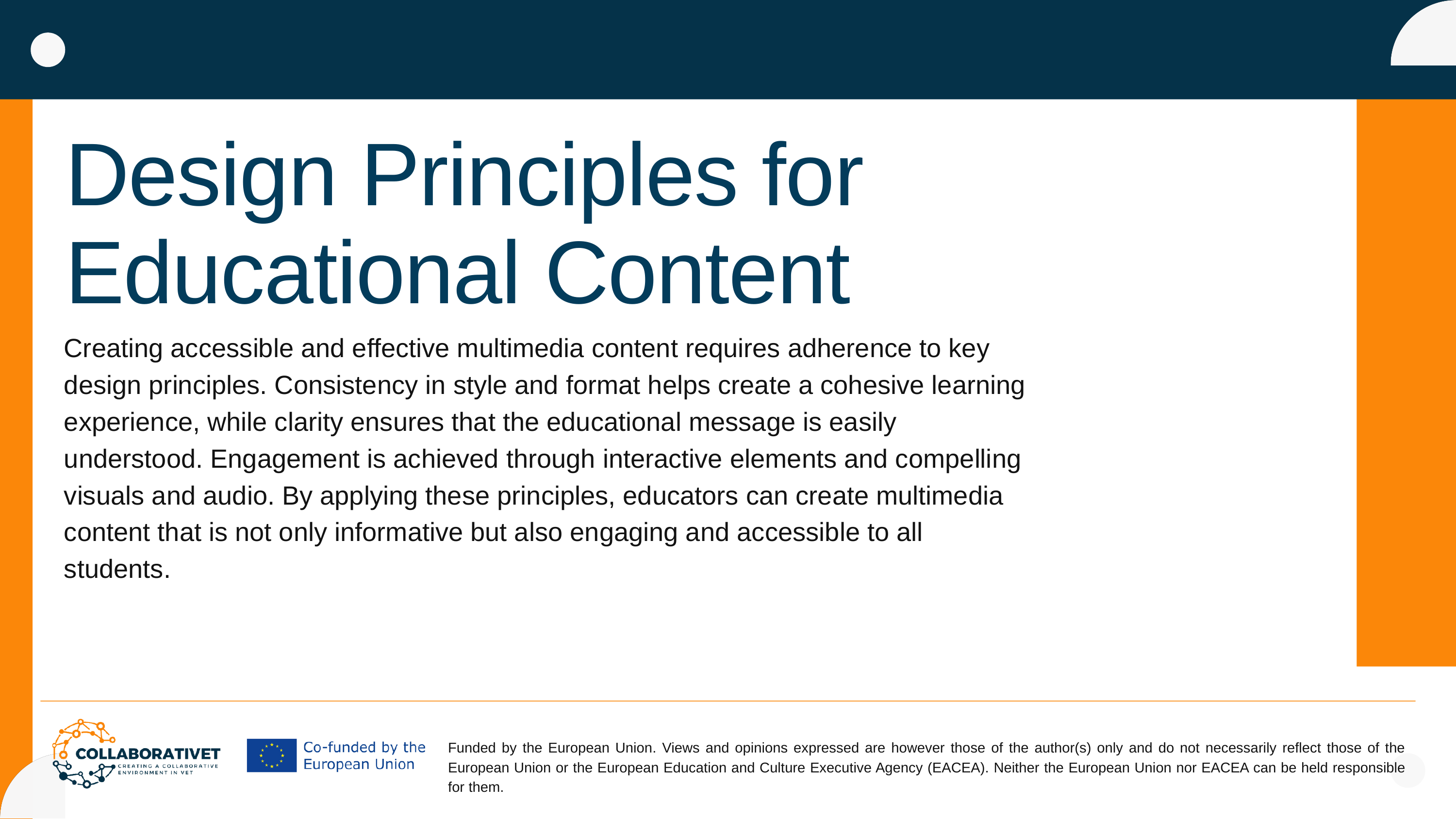

Design Principles for Educational Content
Creating accessible and effective multimedia content requires adherence to key design principles. Consistency in style and format helps create a cohesive learning experience, while clarity ensures that the educational message is easily understood. Engagement is achieved through interactive elements and compelling visuals and audio. By applying these principles, educators can create multimedia content that is not only informative but also engaging and accessible to all students.

Funded by the European Union. Views and opinions expressed are however those of the author(s) only and do not necessarily reflect those of the European Union or the European Education and Culture Executive Agency (EACEA). Neither the European Union nor EACEA can be held responsible for them.